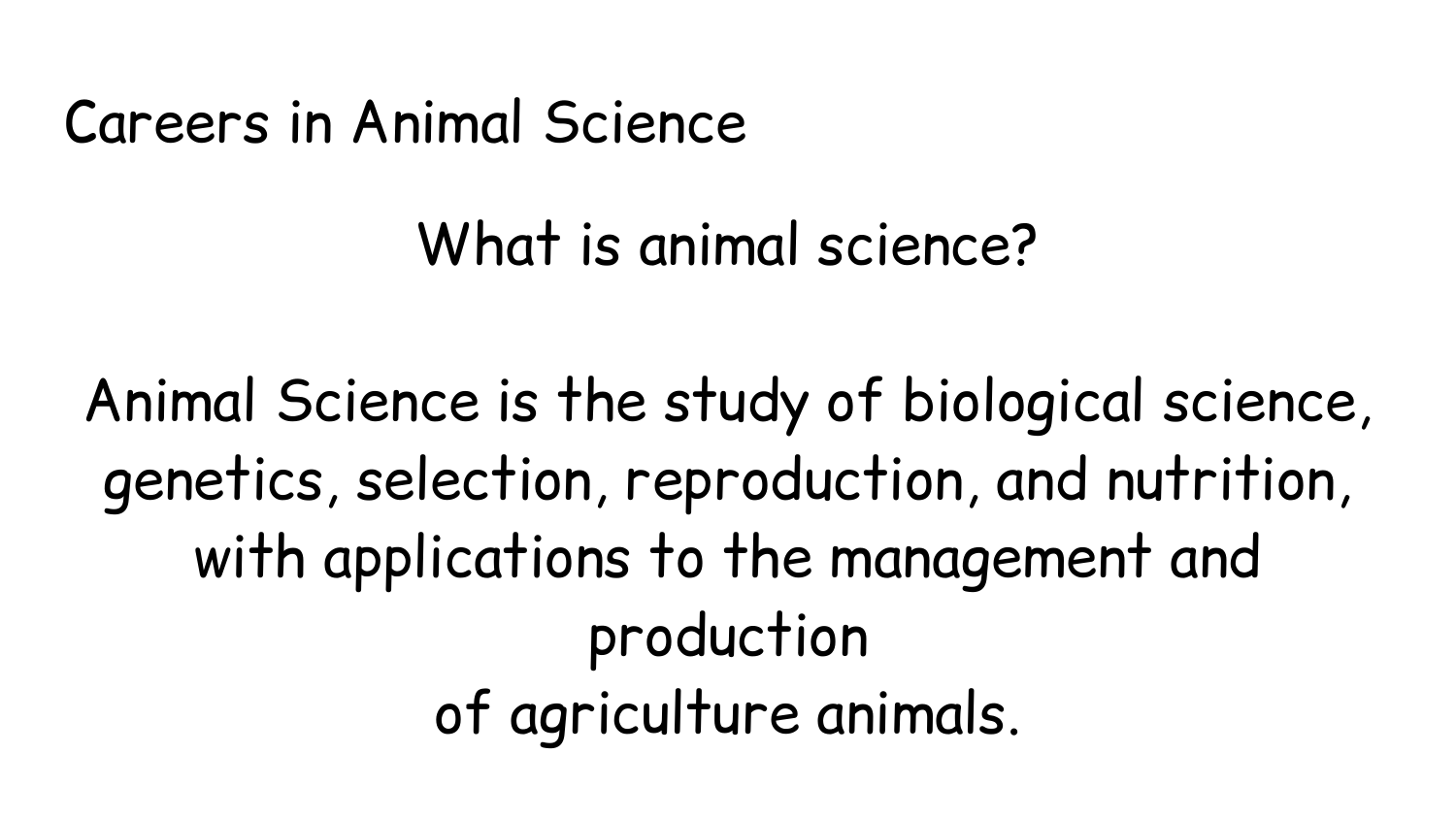

# Careers in Animal Science
What is animal science?

Animal Science is the study of biological science, genetics, selection, reproduction, and nutrition,
with applications to the management and production
of agriculture animals.